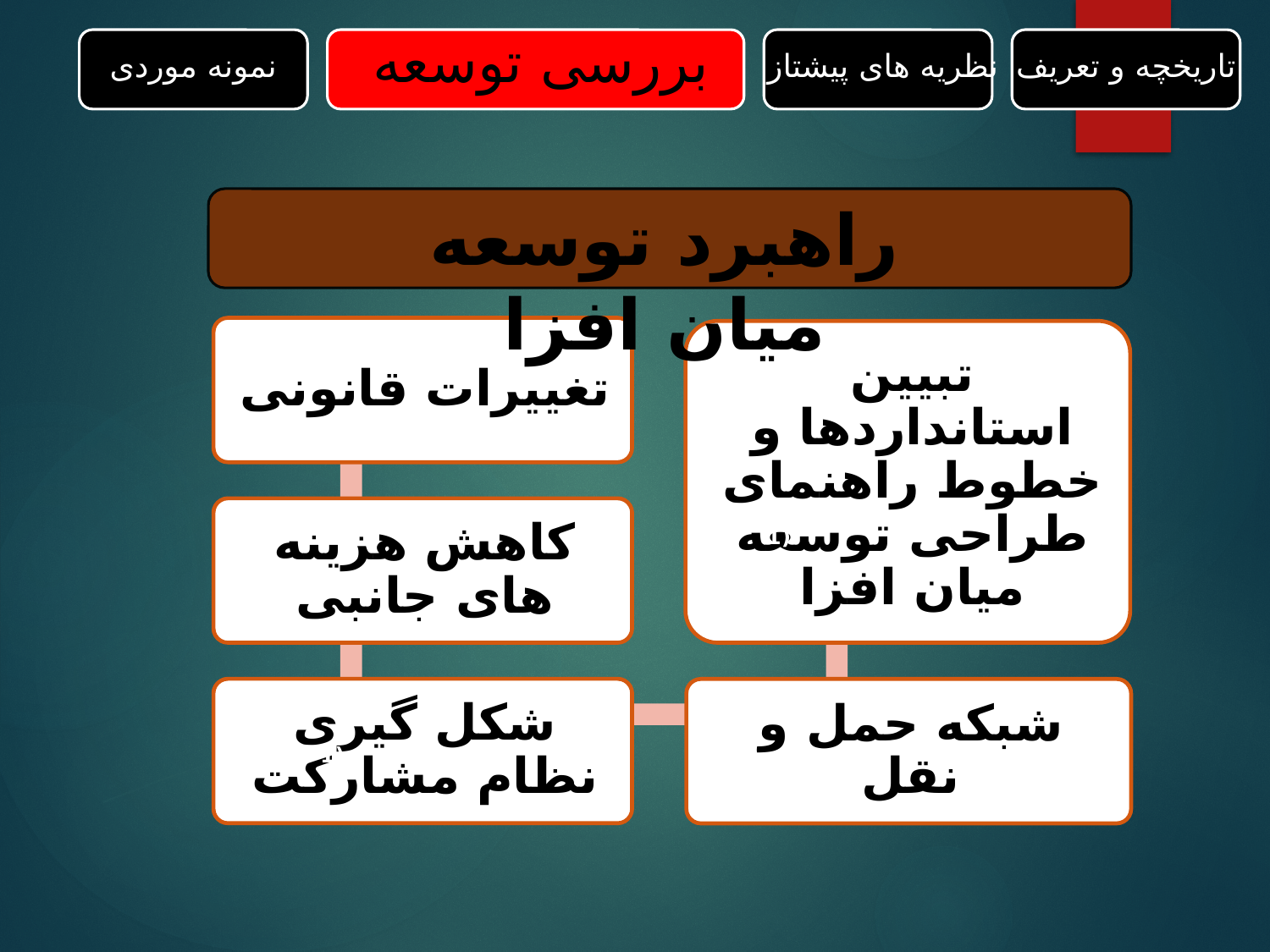

بررسی توسعه

نمونه موردی
نظریه های پیشتاز
تاریخچه و تعریف

راهبرد توسعه میان افزا
تغییرات قانونی
کاهش هزینه های جانبی
شکل گیری نظام مشارکت
شبکه حمل و نقل
تبیین استانداردها و خطوط راهنمای طراحی توسعه میان افزا
(1)
(1)
(1)
(1)
(1)